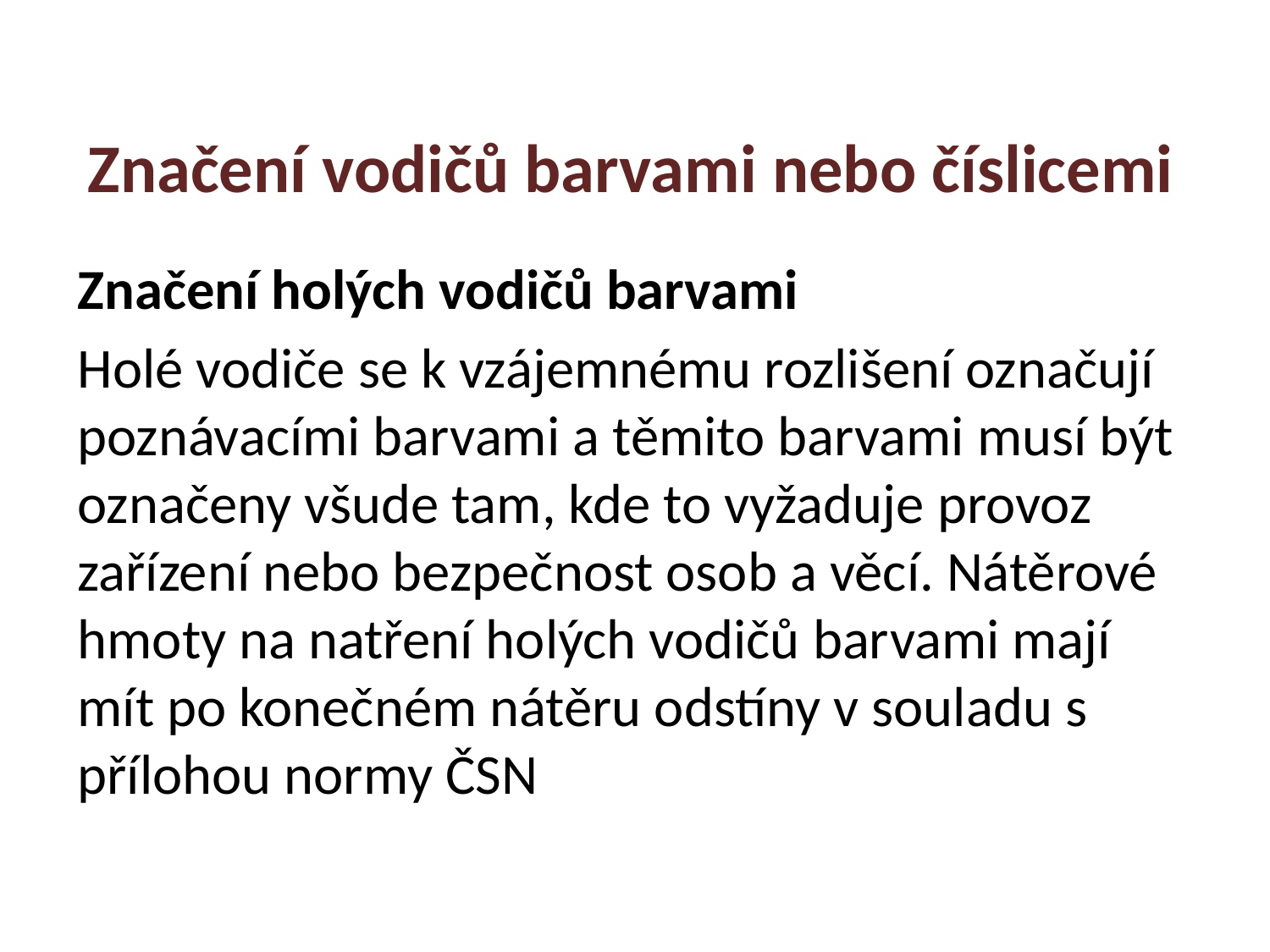

# Značení vodičů barvami nebo číslicemi
Značení holých vodičů barvami
Holé vodiče se k vzájemnému rozlišení označují poznávacími barvami a těmito barvami musí být označeny všude tam, kde to vyžaduje provoz zařízení nebo bezpečnost osob a věcí. Nátěrové hmoty na natření holých vodičů barvami mají mít po konečném nátěru odstíny v souladu s přílohou normy ČSN